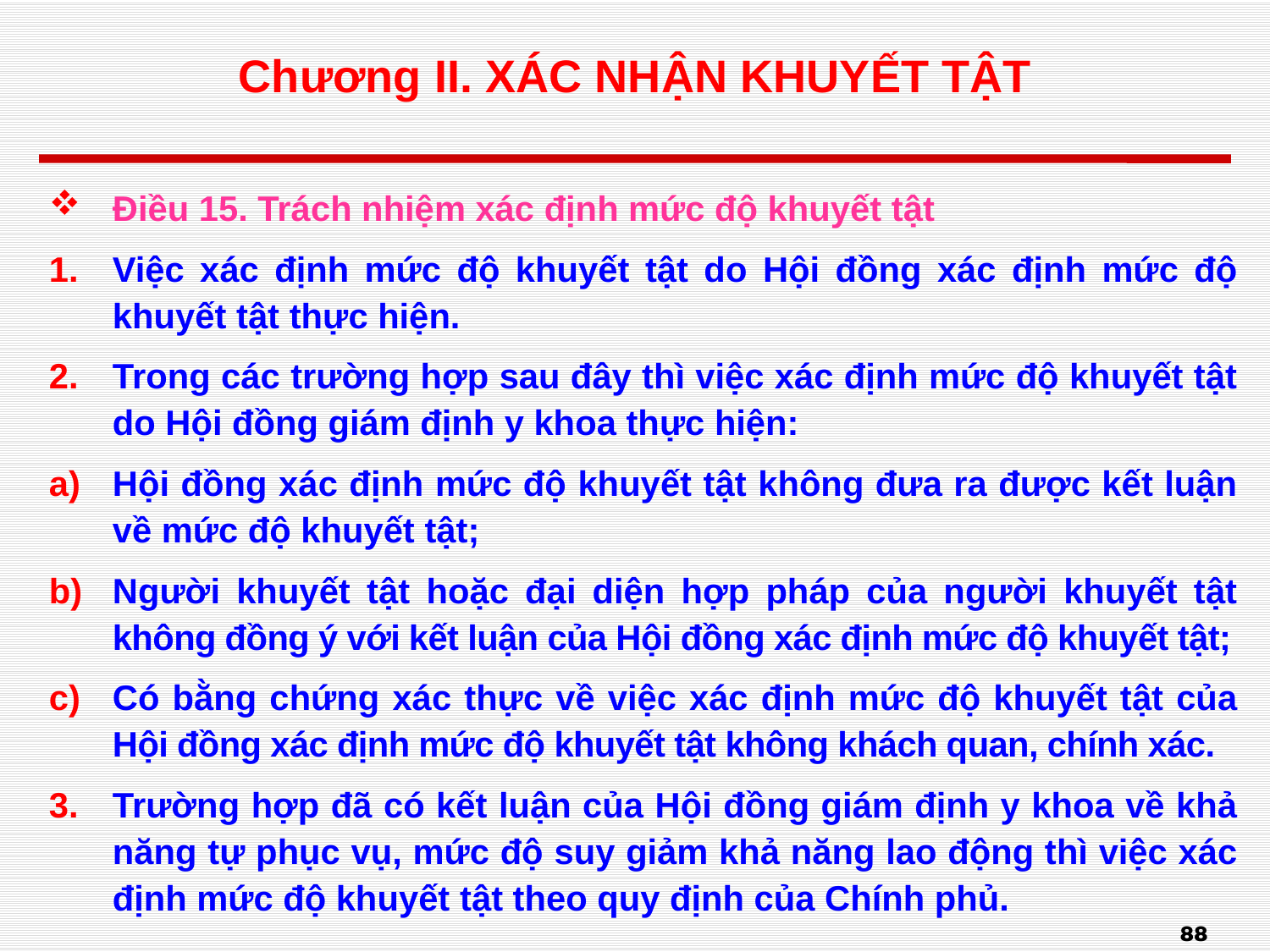

# Chương II. XÁC NHẬN KHUYẾT TẬT
Điều 15. Trách nhiệm xác định mức độ khuyết tật
Việc xác định mức độ khuyết tật do Hội đồng xác định mức độ khuyết tật thực hiện.
Trong các trường hợp sau đây thì việc xác định mức độ khuyết tật do Hội đồng giám định y khoa thực hiện:
Hội đồng xác định mức độ khuyết tật không đưa ra được kết luận về mức độ khuyết tật;
Người khuyết tật hoặc đại diện hợp pháp của người khuyết tật không đồng ý với kết luận của Hội đồng xác định mức độ khuyết tật;
Có bằng chứng xác thực về việc xác định mức độ khuyết tật của Hội đồng xác định mức độ khuyết tật không khách quan, chính xác.
Trường hợp đã có kết luận của Hội đồng giám định y khoa về khả năng tự phục vụ, mức độ suy giảm khả năng lao động thì việc xác định mức độ khuyết tật theo quy định của Chính phủ.